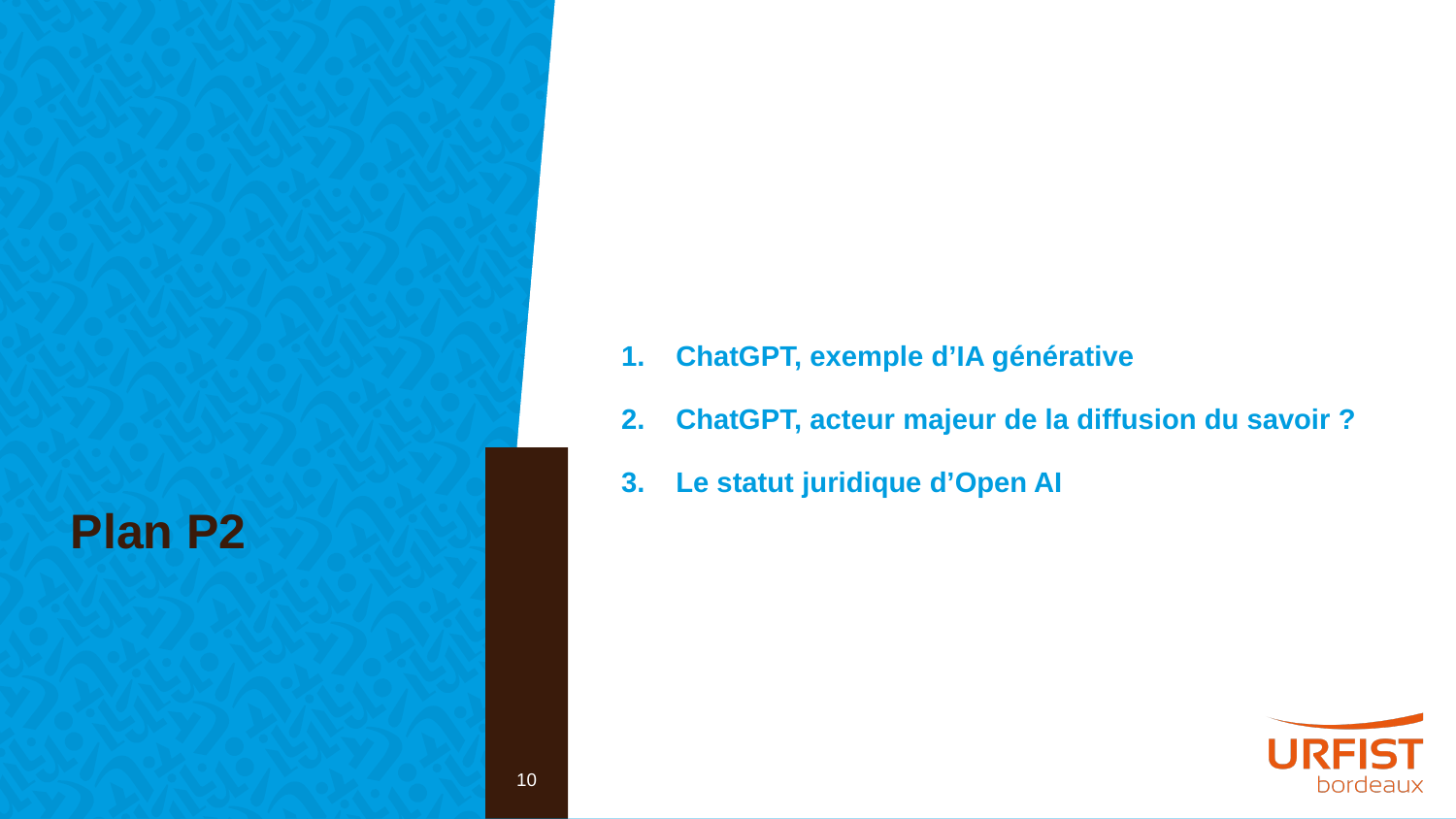

Plan P2
ChatGPT, exemple d’IA générative
ChatGPT, acteur majeur de la diffusion du savoir ?
Le statut juridique d’Open AI
10